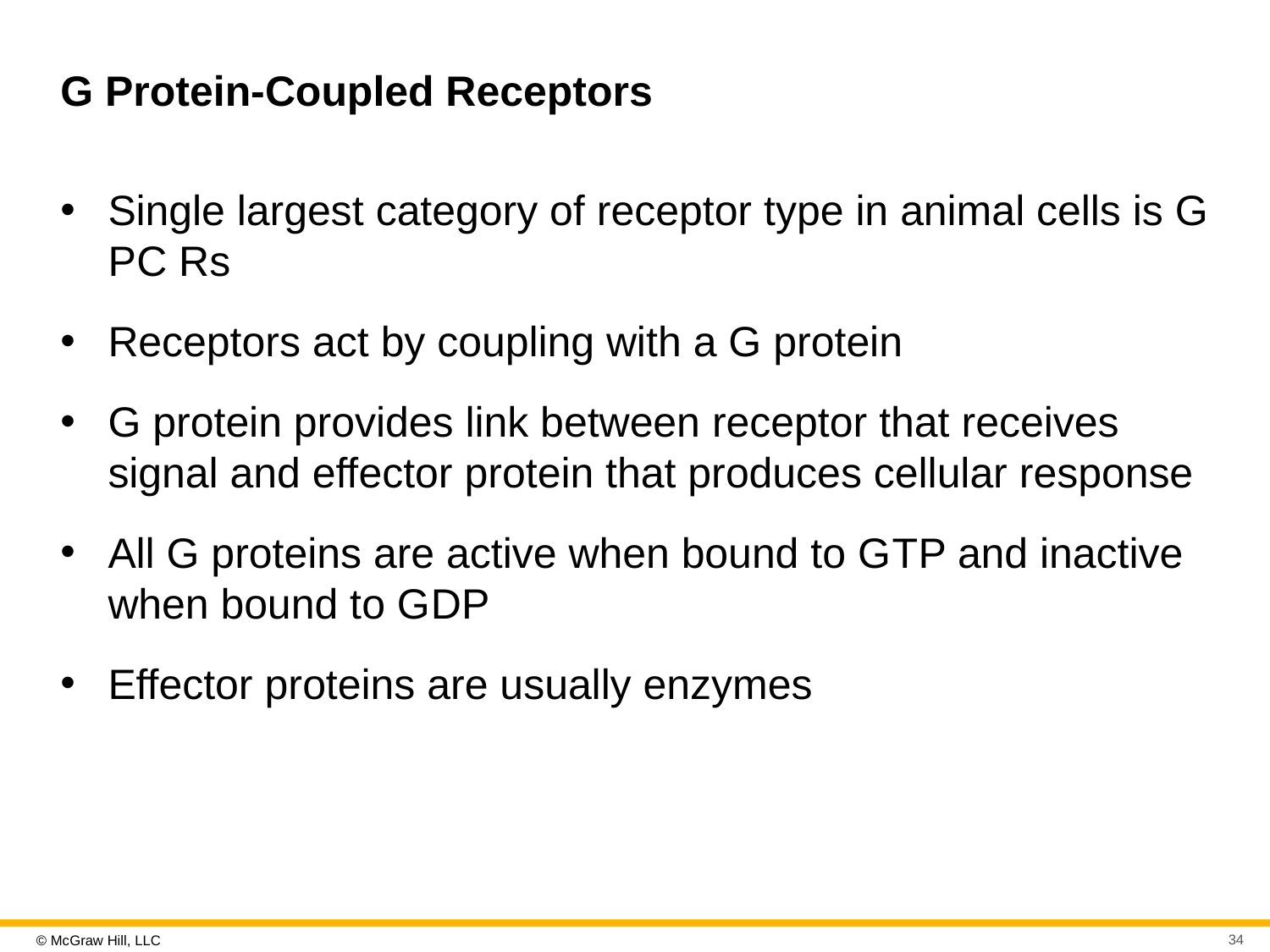

# G Protein-Coupled Receptors
Single largest category of receptor type in animal cells is G P C Rs
Receptors act by coupling with a G protein
G protein provides link between receptor that receives signal and effector protein that produces cellular response
All G proteins are active when bound to G T P and inactive when bound to G D P
Effector proteins are usually enzymes
34